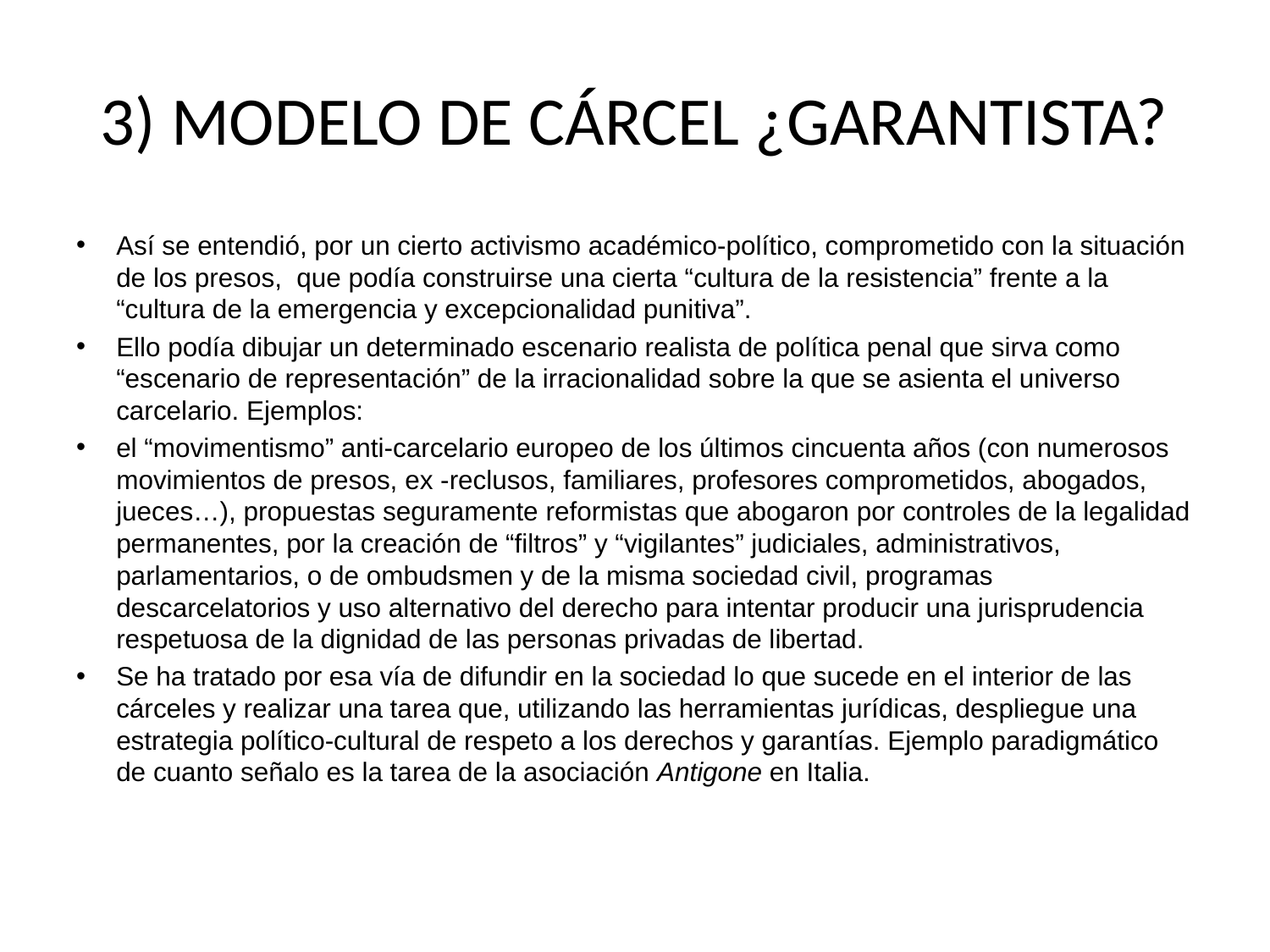

# 3) MODELO DE CÁRCEL ¿GARANTISTA?
Así se entendió, por un cierto activismo académico-político, comprometido con la situación de los presos,  que podía construirse una cierta “cultura de la resistencia” frente a la “cultura de la emergencia y excepcionalidad punitiva”.
Ello podía dibujar un determinado escenario realista de política penal que sirva como “escenario de representación” de la irracionalidad sobre la que se asienta el universo carcelario. Ejemplos:
el “movimentismo” anti-carcelario europeo de los últimos cincuenta años (con numerosos movimientos de presos, ex -reclusos, familiares, profesores comprometidos, abogados, jueces…), propuestas seguramente reformistas que abogaron por controles de la legalidad permanentes, por la creación de “filtros” y “vigilantes” judiciales, administrativos, parlamentarios, o de ombudsmen y de la misma sociedad civil, programas descarcelatorios y uso alternativo del derecho para intentar producir una jurisprudencia respetuosa de la dignidad de las personas privadas de libertad.
Se ha tratado por esa vía de difundir en la sociedad lo que sucede en el interior de las cárceles y realizar una tarea que, utilizando las herramientas jurídicas, despliegue una estrategia político-cultural de respeto a los derechos y garantías. Ejemplo paradigmático de cuanto señalo es la tarea de la asociación Antigone en Italia.